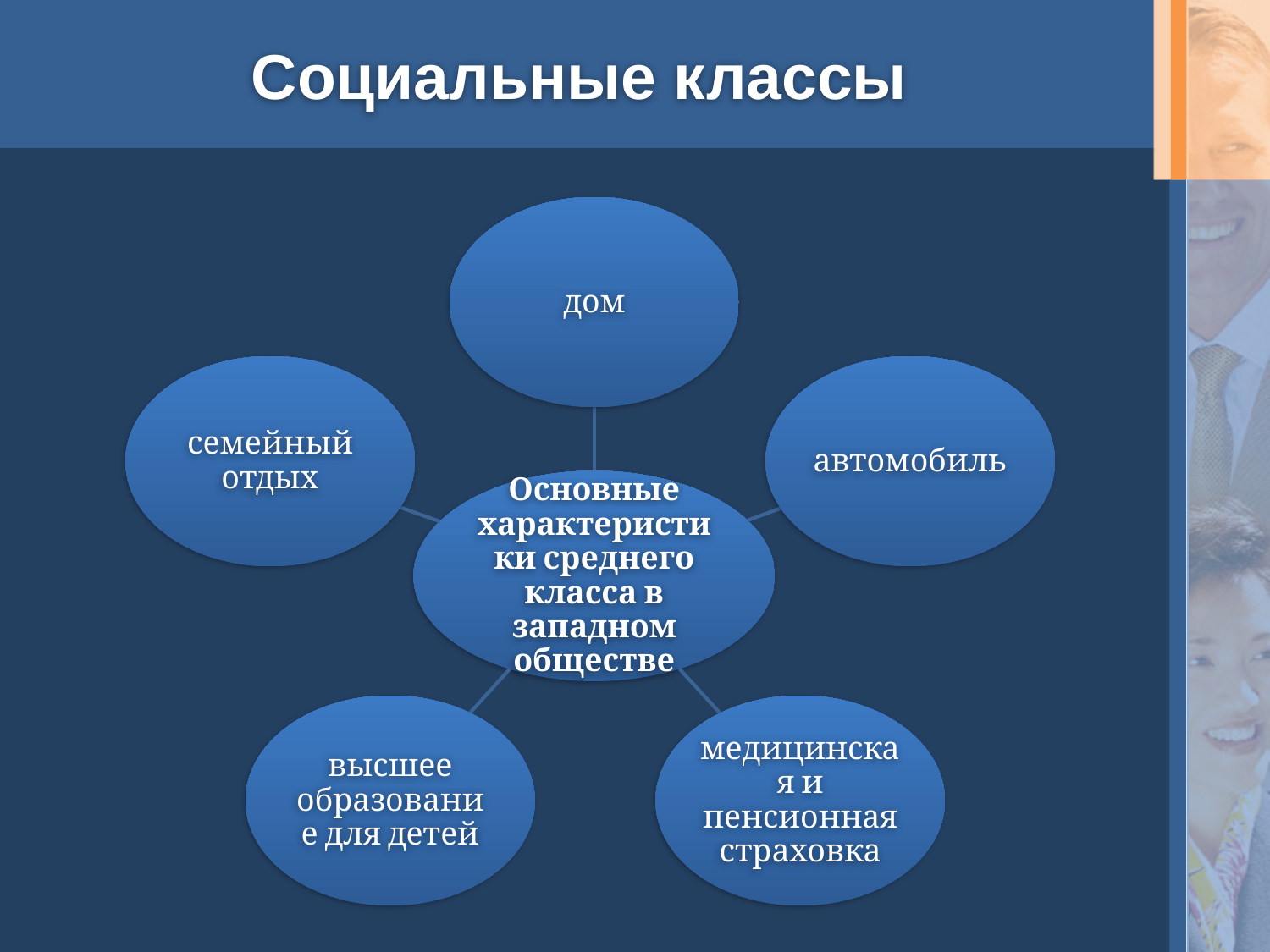

# Социальные классы

дом

семейный отдых
автомобиль

Основные характеристики среднего класса в западном обществе

высшее образование для детей
медицинская и пенсионная страховка